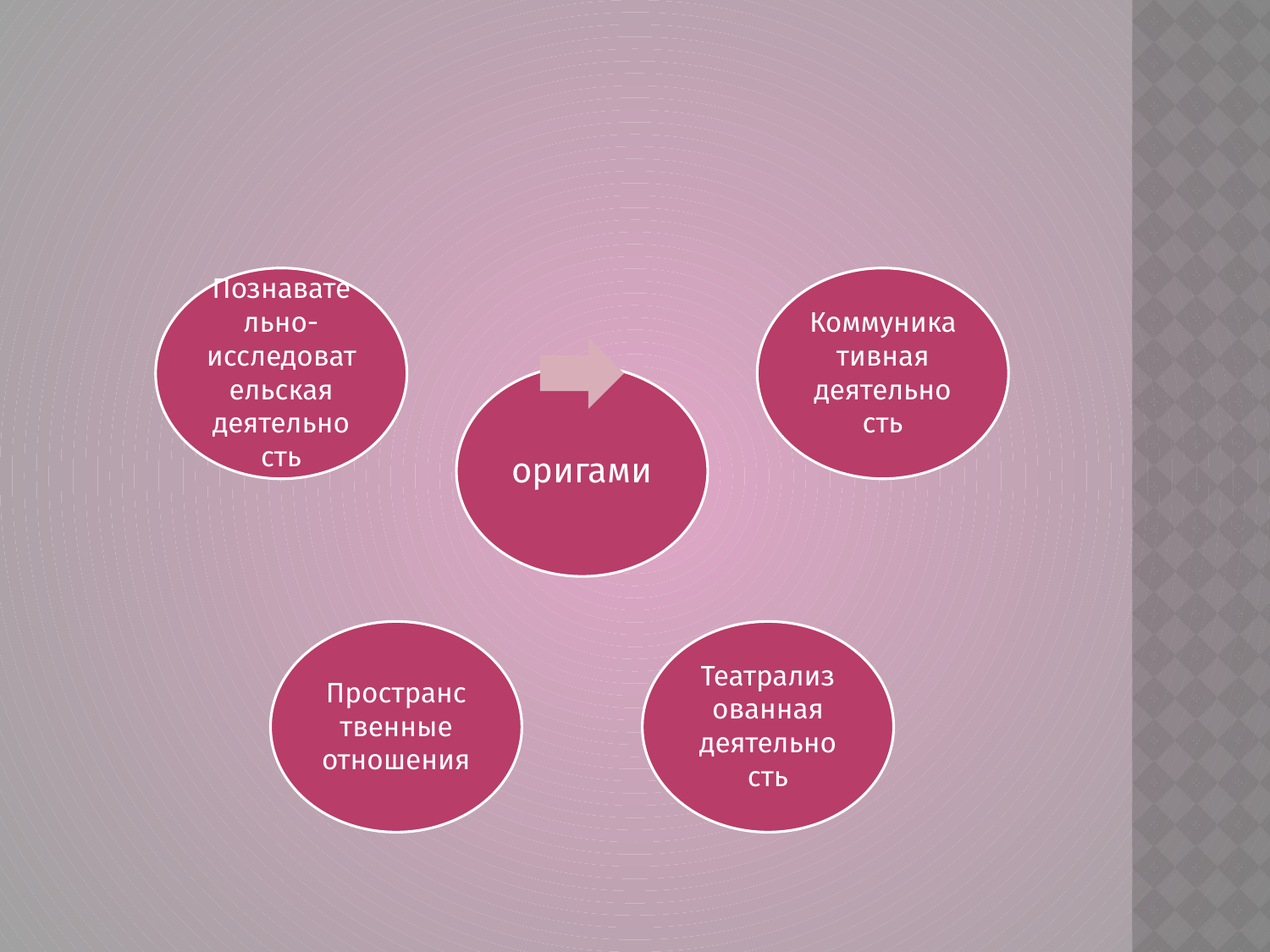

оригами
Коммуникативная
деятельность
Театрализованная деятельность
Пространственные отношения
Познавательно-исследовательская
деятельность